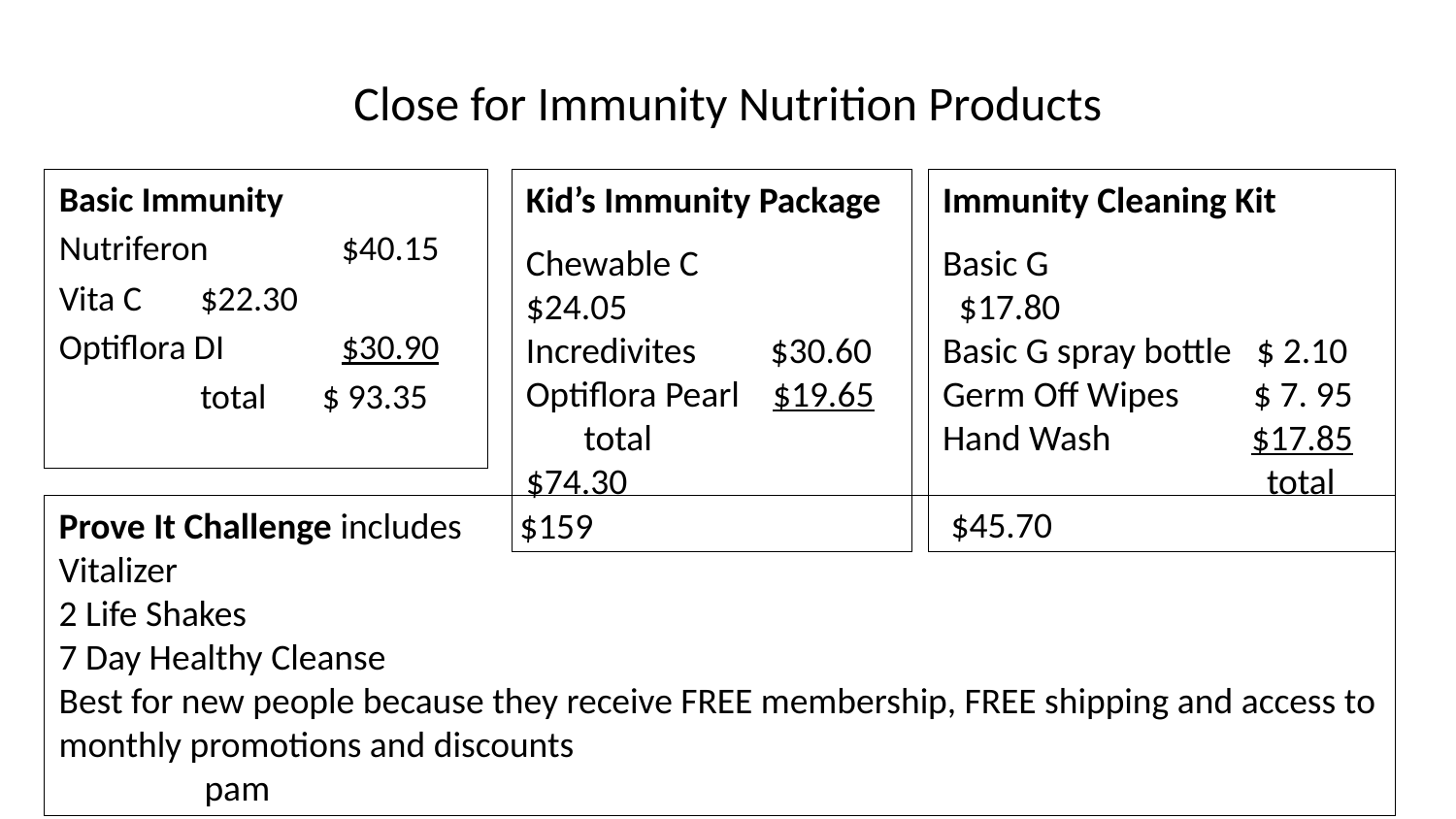

# Close for Immunity Nutrition Products
Basic Immunity
Nutriferon		$40.15
Vita C			$22.30
Optiflora DI 		$30.90
		total       $ 93.35
Kid’s Immunity Package

Chewable C	   $24.05
Incredivites         $30.60
Optiflora Pearl    $19.65
       total		   $74.30

Immunity Cleaning Kit

Basic G			   $17.80
Basic G spray bottle   $ 2.10
Germ Off Wipes         $ 7. 95 Hand Wash                 $17.85
		    total       $45.70
Prove It Challenge includes       $159
Vitalizer
2 Life Shakes
7 Day Healthy Cleanse
Best for new people because they receive FREE membership, FREE shipping and access to monthly promotions and discounts							pam